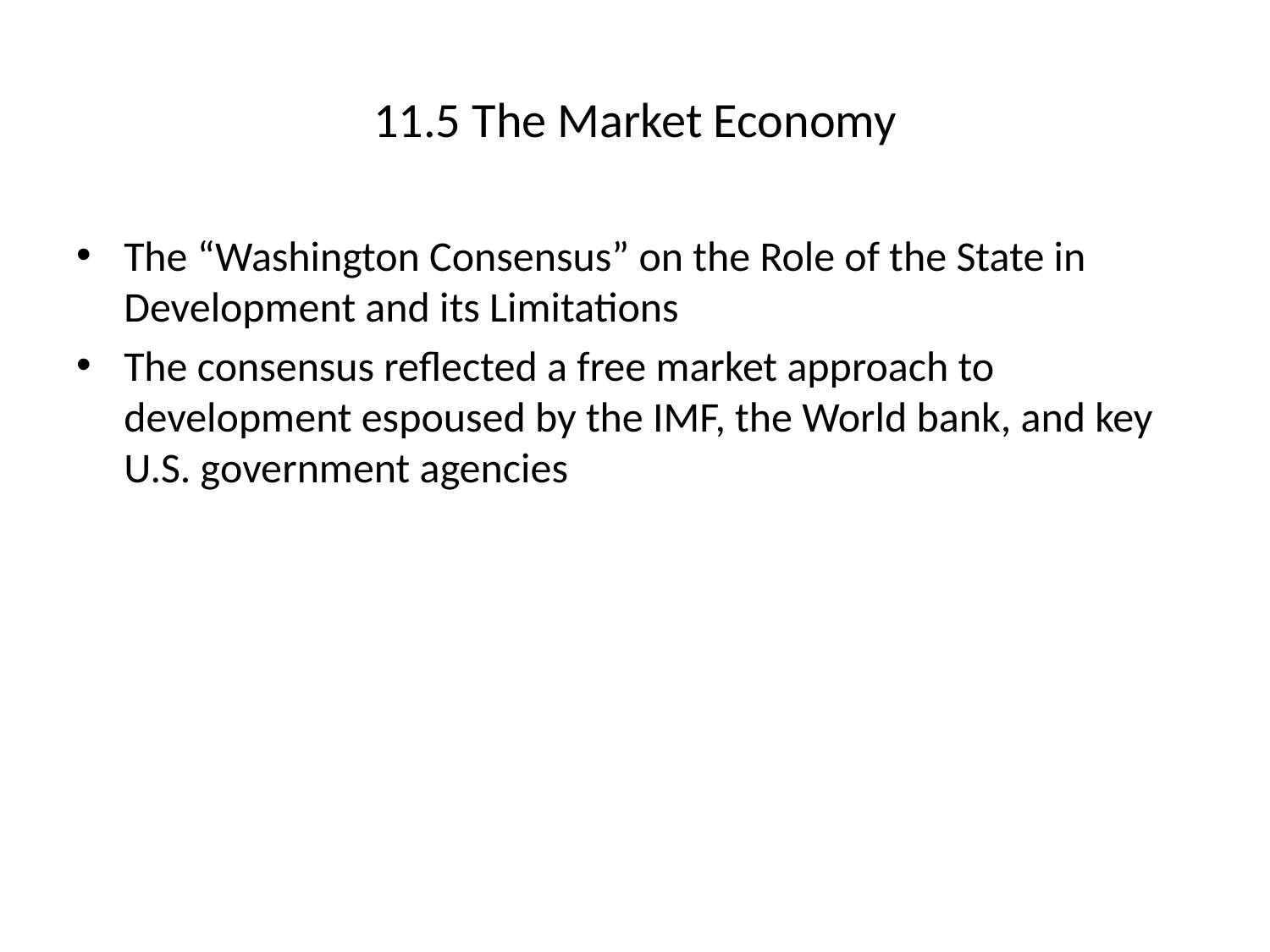

11.5 The Market Economy
The “Washington Consensus” on the Role of the State in Development and its Limitations
The consensus reflected a free market approach to development espoused by the IMF, the World bank, and key U.S. government agencies